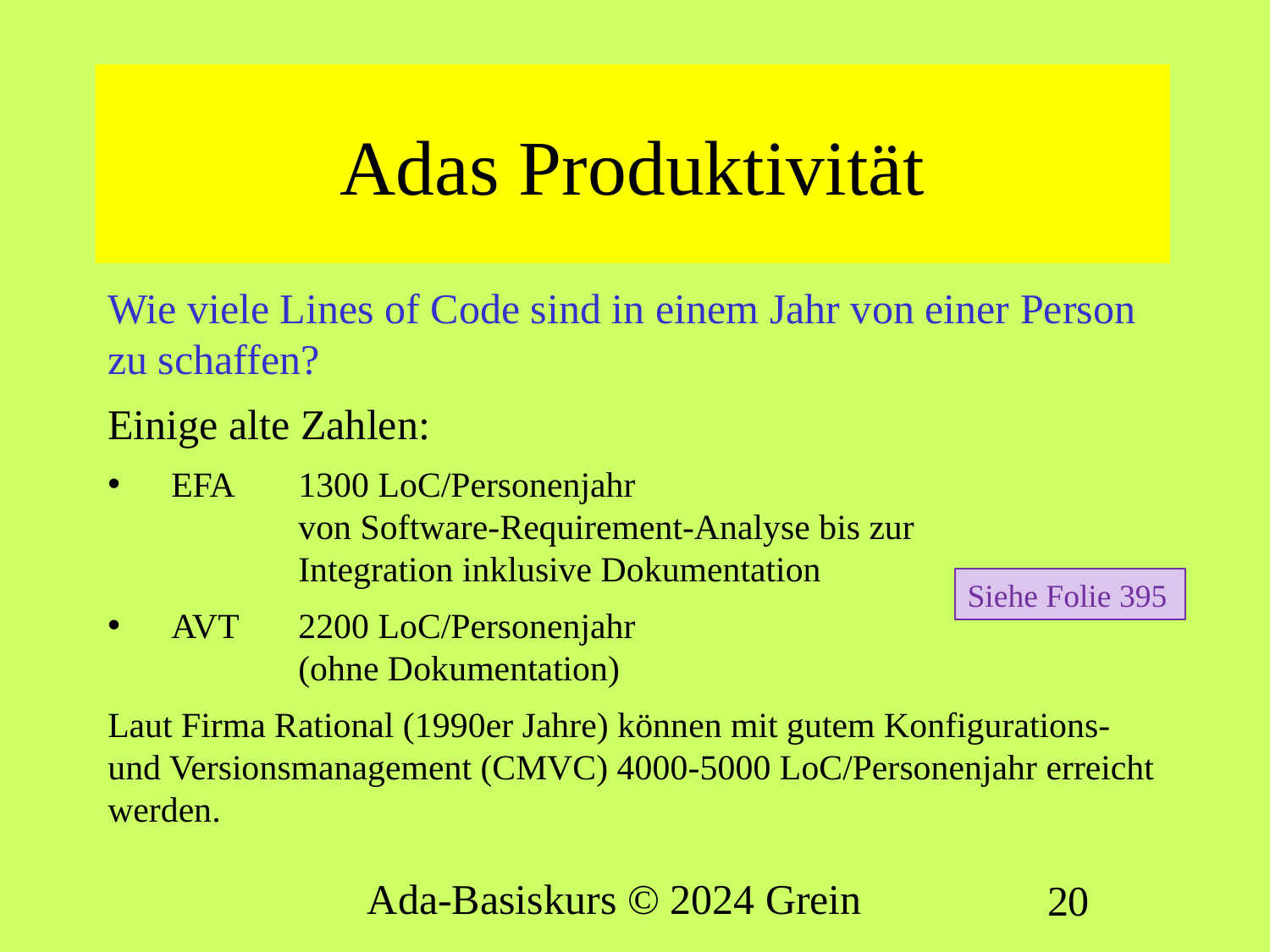

# Adas Produktivität
Wie viele Lines of Code sind in einem Jahr von einer Person zu schaffen?
Einige alte Zahlen:
EFA	1300 LoC/Personenjahr
	von Software-Requirement-Analyse bis zur
	Integration inklusive Dokumentation
AVT	2200 LoC/Personenjahr
	(ohne Dokumentation)
Laut Firma Rational (1990er Jahre) können mit gutem Konfigurations- und Versionsmanagement (CMVC) 4000-5000 LoC/Personenjahr erreicht werden.
Siehe Folie 395
Ada-Basiskurs © 2024 Grein
20